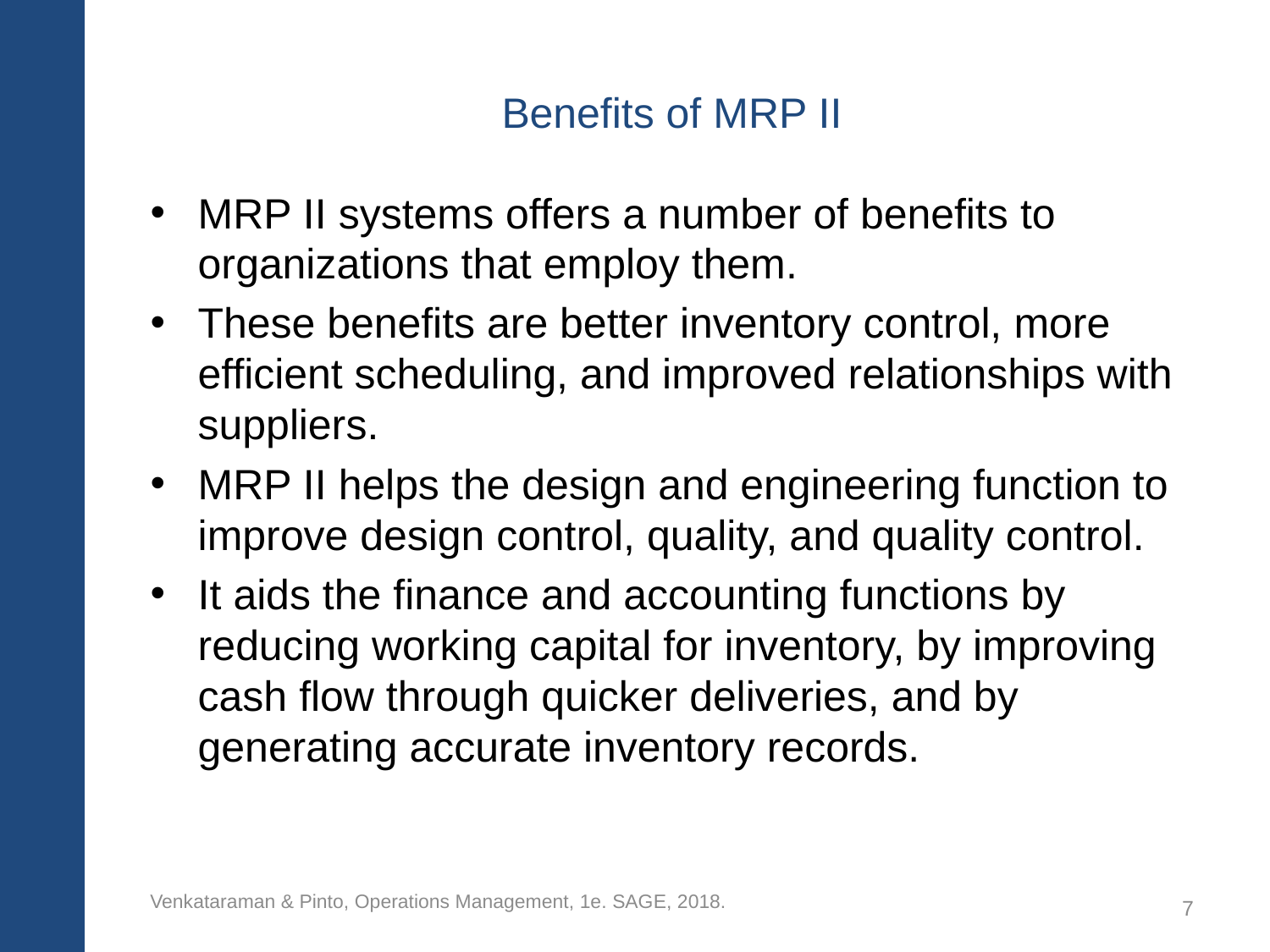

# Benefits of MRP II
MRP II systems offers a number of benefits to organizations that employ them.
These benefits are better inventory control, more efficient scheduling, and improved relationships with suppliers.
MRP II helps the design and engineering function to improve design control, quality, and quality control.
It aids the finance and accounting functions by reducing working capital for inventory, by improving cash flow through quicker deliveries, and by generating accurate inventory records.
Venkataraman & Pinto, Operations Management, 1e. SAGE, 2018.
7